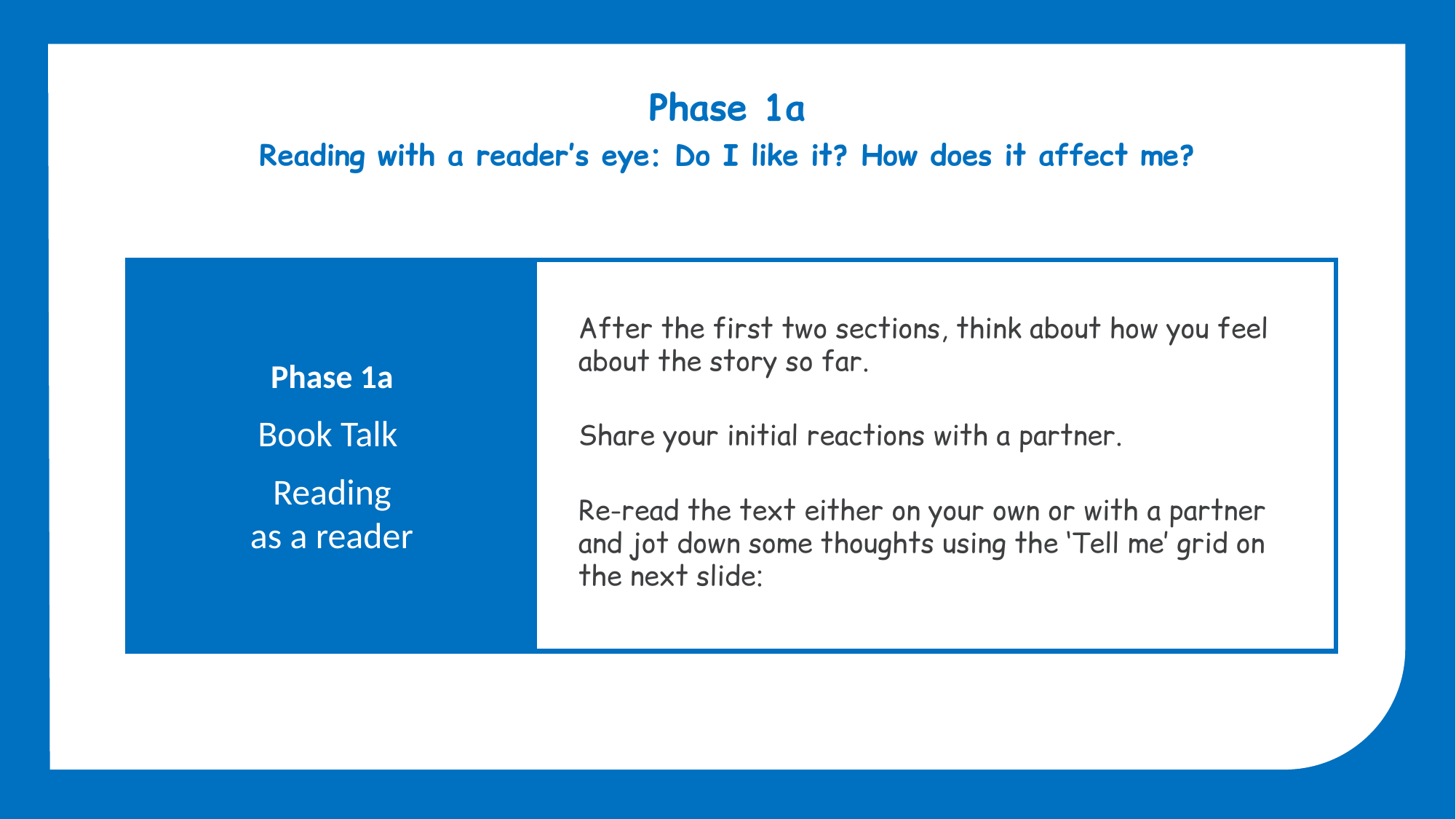

Phase 1a
Reading with a reader’s eye: Do I like it? How does it affect me?

Phase 1a
Book Talk
Reading
as a reader
After the first two sections, think about how you feel about the story so far.

Share your initial reactions with a partner.

Re-read the text either on your own or with a partner and jot down some thoughts using the ‘Tell me’ grid on the next slide: